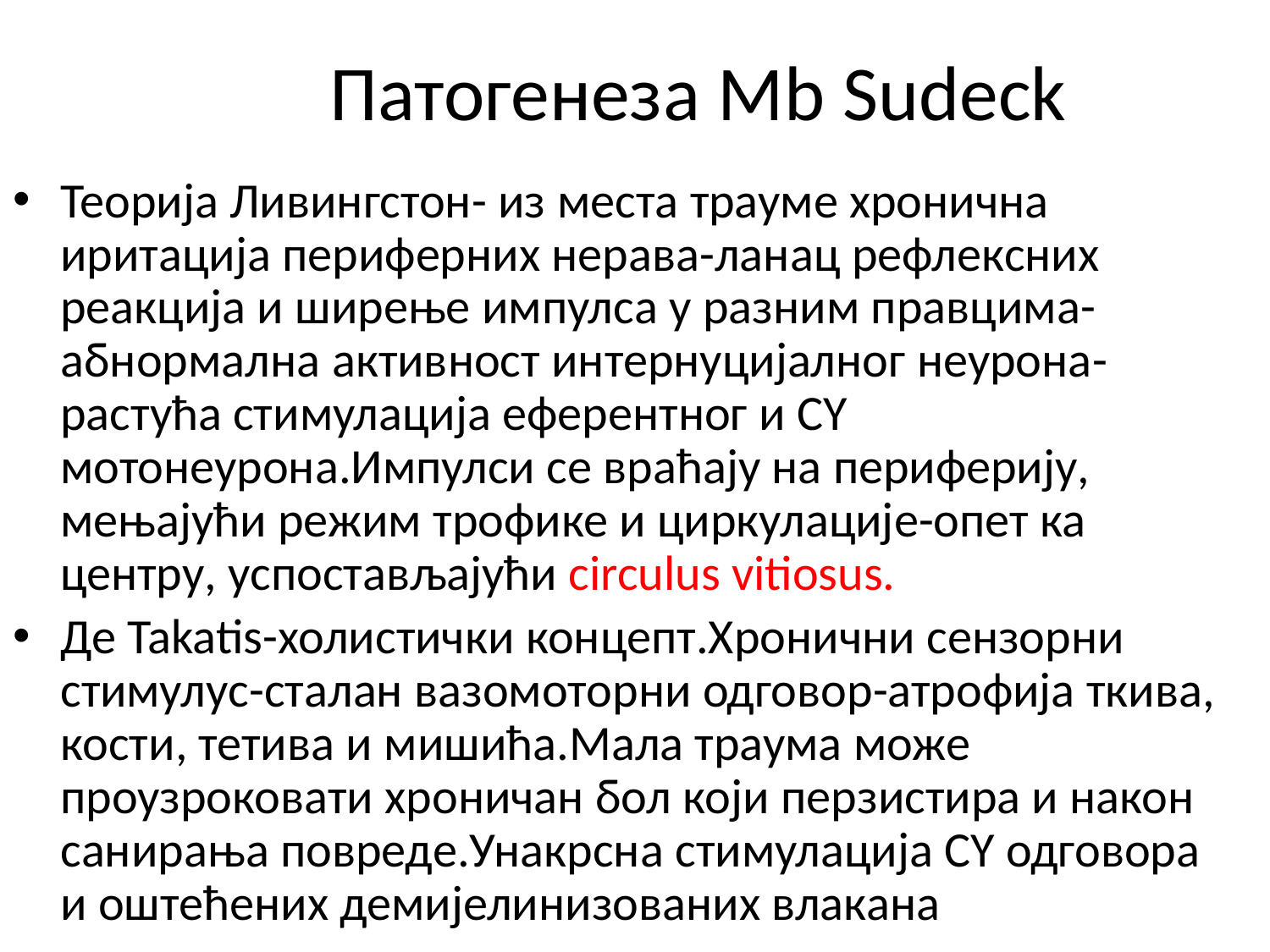

# Патогенезa Mb Sudeck
Теорија Ливингстон- из места трауме хронична иритација периферних нерава-ланац рефлексних реакција и ширење импулса у разним правцима-абнормална активност интернуцијалног неурона-растућа стимулација еферентног и СY мотонеурона.Импулси се враћају на периферију, мењајући режим трофике и циркулације-опет ка центру, успостављајући circulus vitiosus.
Де Takatis-холистички концепт.Хронични сензорни стимулус-сталан вазомоторни одговор-атрофија ткива, кости, тетива и мишића.Мала траума може проузроковати хроничан бол који перзистира и након санирања повреде.Унакрсна стимулација СY одговора и оштећених демијелинизованих влакана